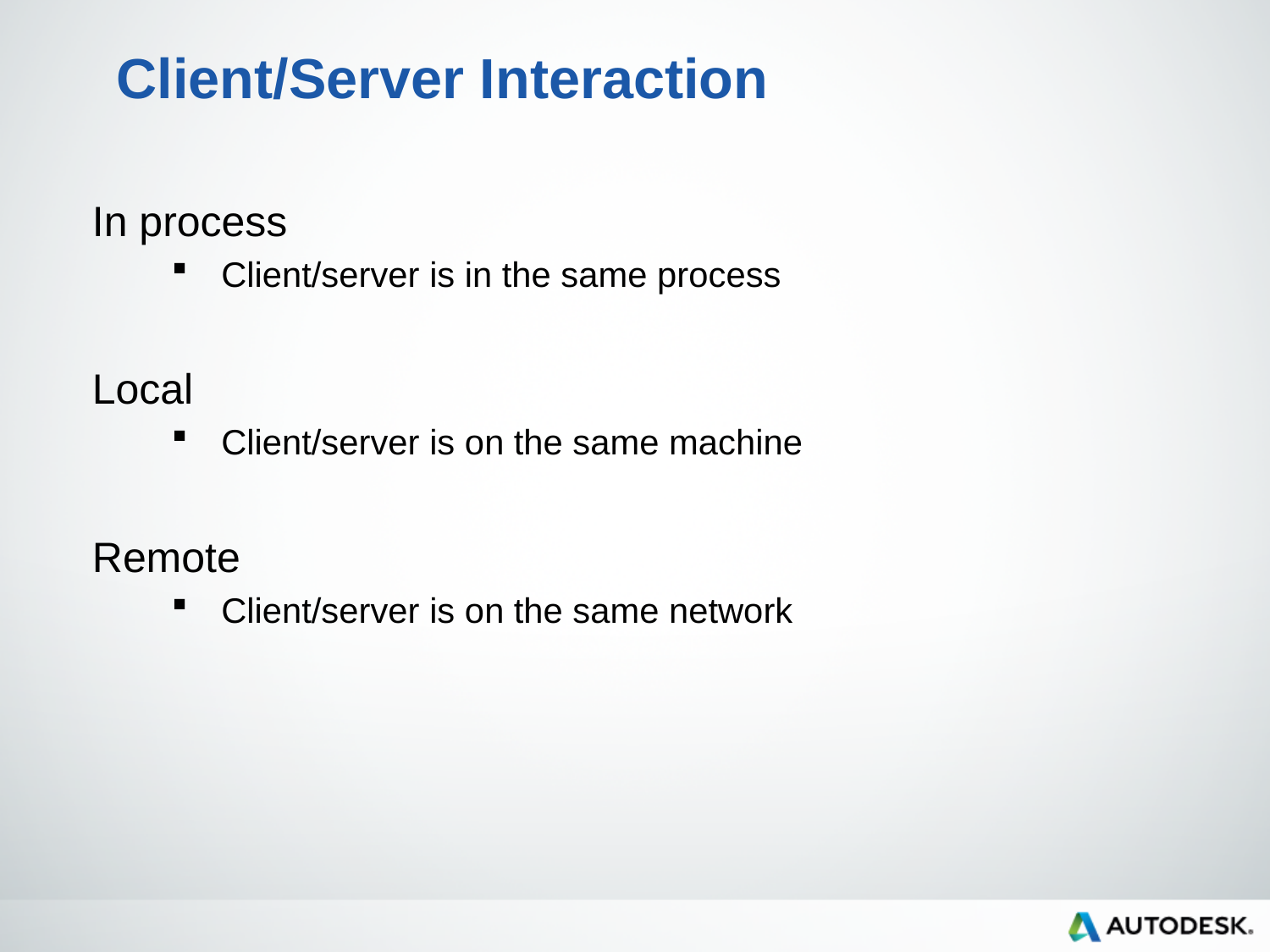

# Client/Server Interaction
In process
Client/server is in the same process

Local
Client/server is on the same machine

Remote
Client/server is on the same network